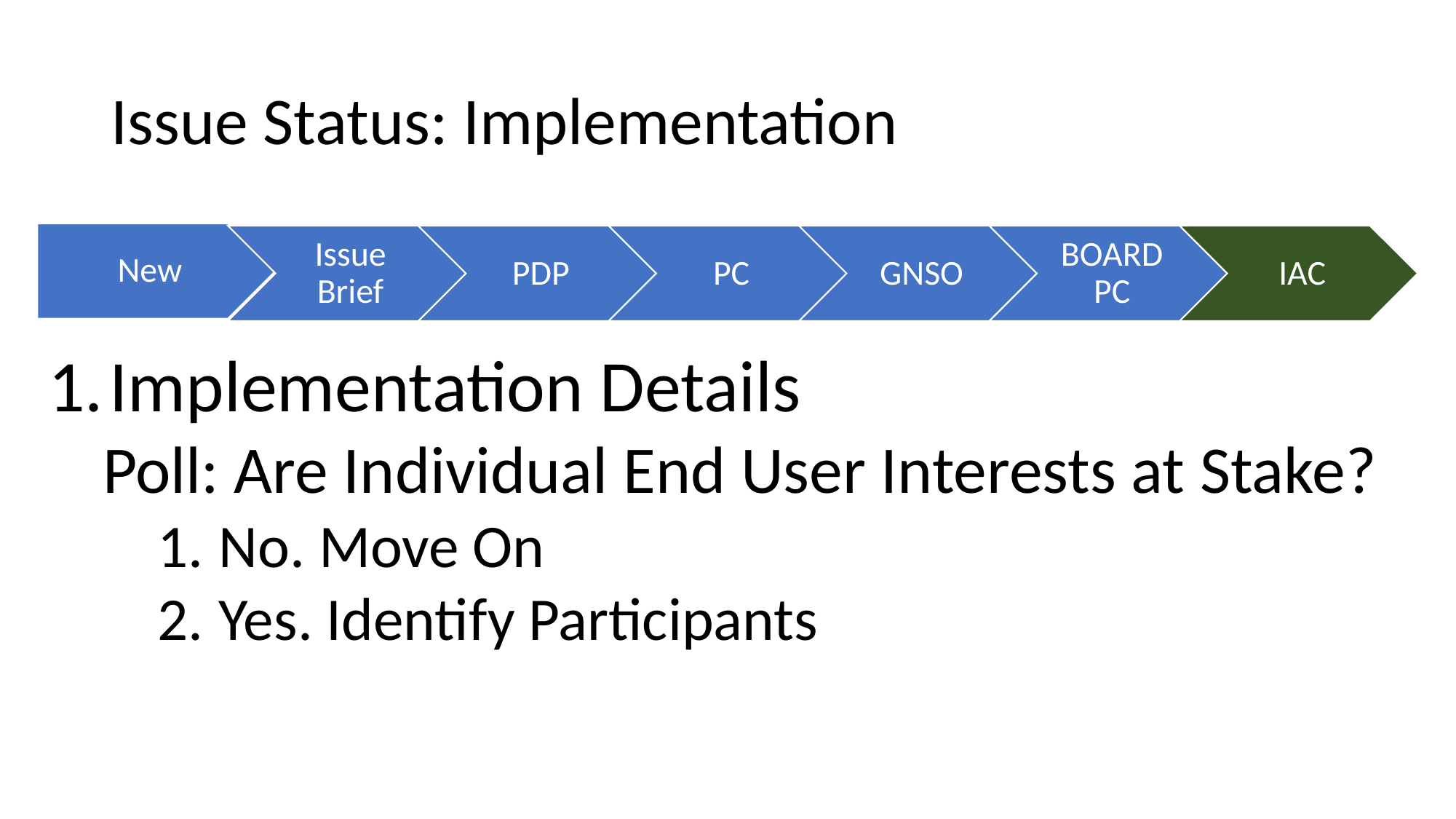

# Issue Status: Implementation
New
Issue Brief
PDP
PC
GNSO
BOARD PC
IAC
Implementation Details
Poll: Are Individual End User Interests at Stake?
No. Move On
Yes. Identify Participants